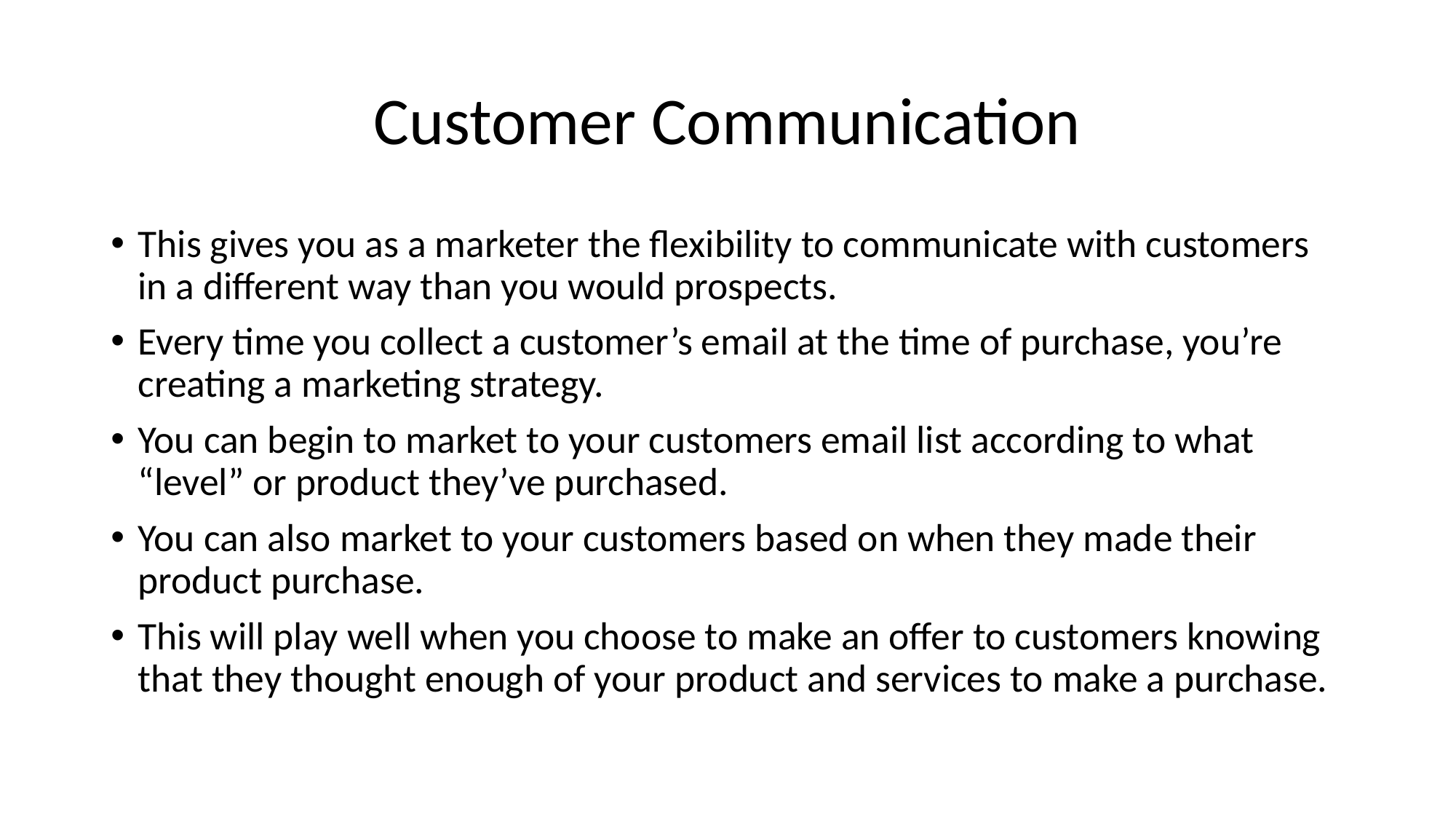

# Customer Communication
This gives you as a marketer the flexibility to communicate with customers in a different way than you would prospects.
Every time you collect a customer’s email at the time of purchase, you’re creating a marketing strategy.
You can begin to market to your customers email list according to what “level” or product they’ve purchased.
You can also market to your customers based on when they made their product purchase.
This will play well when you choose to make an offer to customers knowing that they thought enough of your product and services to make a purchase.